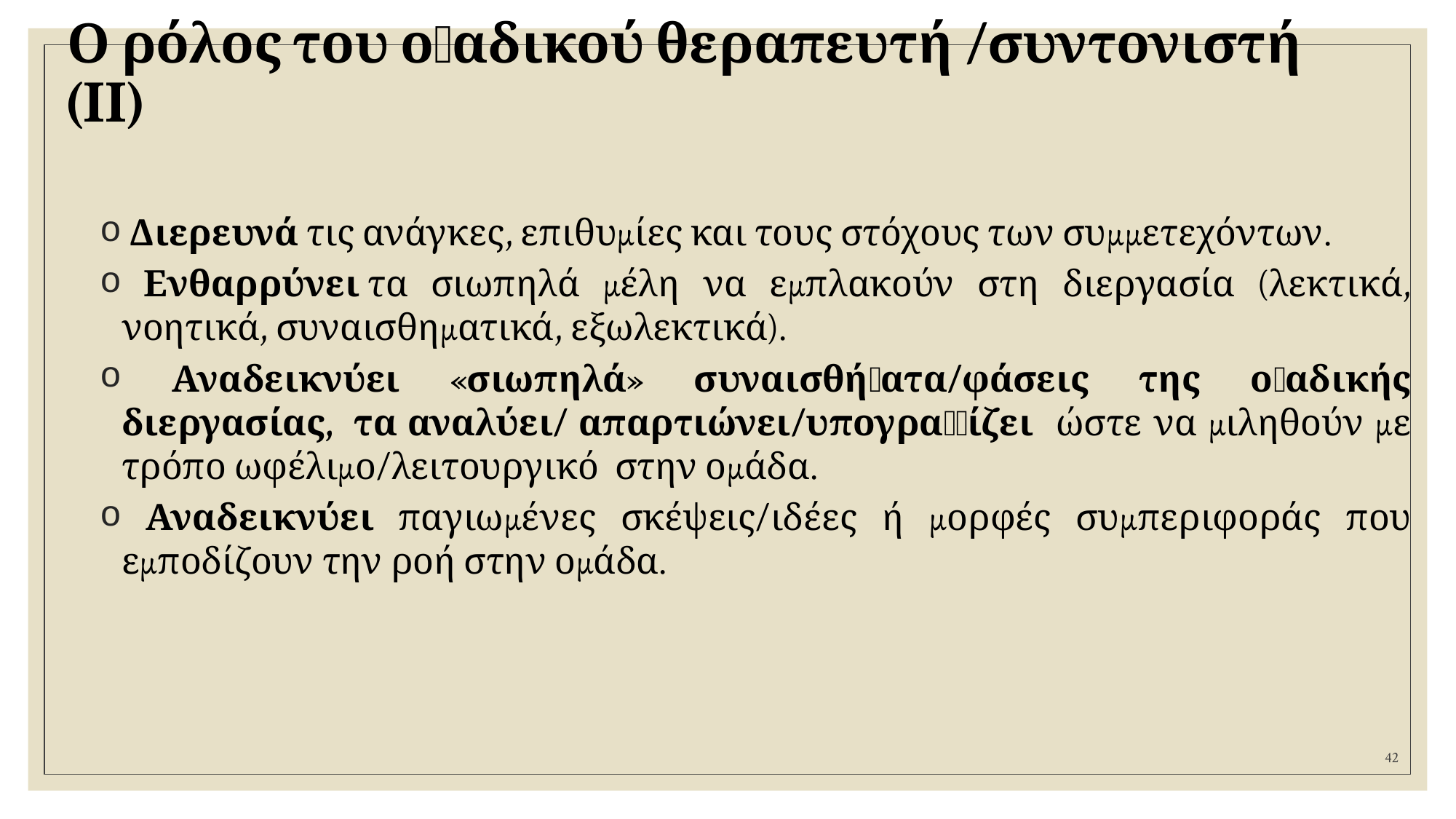

# Ο ρόλος του ομαδικού θεραπευτή /συντονιστή (ΙΙ)

 Διερευνά τις ανάγκες, επιθυμίες και τους στόχους των συμμετεχόντων.
 Ενθαρρύνει τα σιωπηλά μέλη να εμπλακούν στη διεργασία (λεκτικά, νοητικά, συναισθηματικά, εξωλεκτικά).
 Αναδεικνύει «σιωπηλά» συναισθήματα/φάσεις της ομαδικής διεργασίας,  τα αναλύει/ απαρτιώνει/υπογραμμίζει  ώστε να μιληθούν με τρόπο ωφέλιμο/λειτουργικό  στην ομάδα.
 Αναδεικνύει παγιωμένες σκέψεις/ιδέες ή μορφές συμπεριφοράς που εμποδίζουν την ροή στην ομάδα.

42